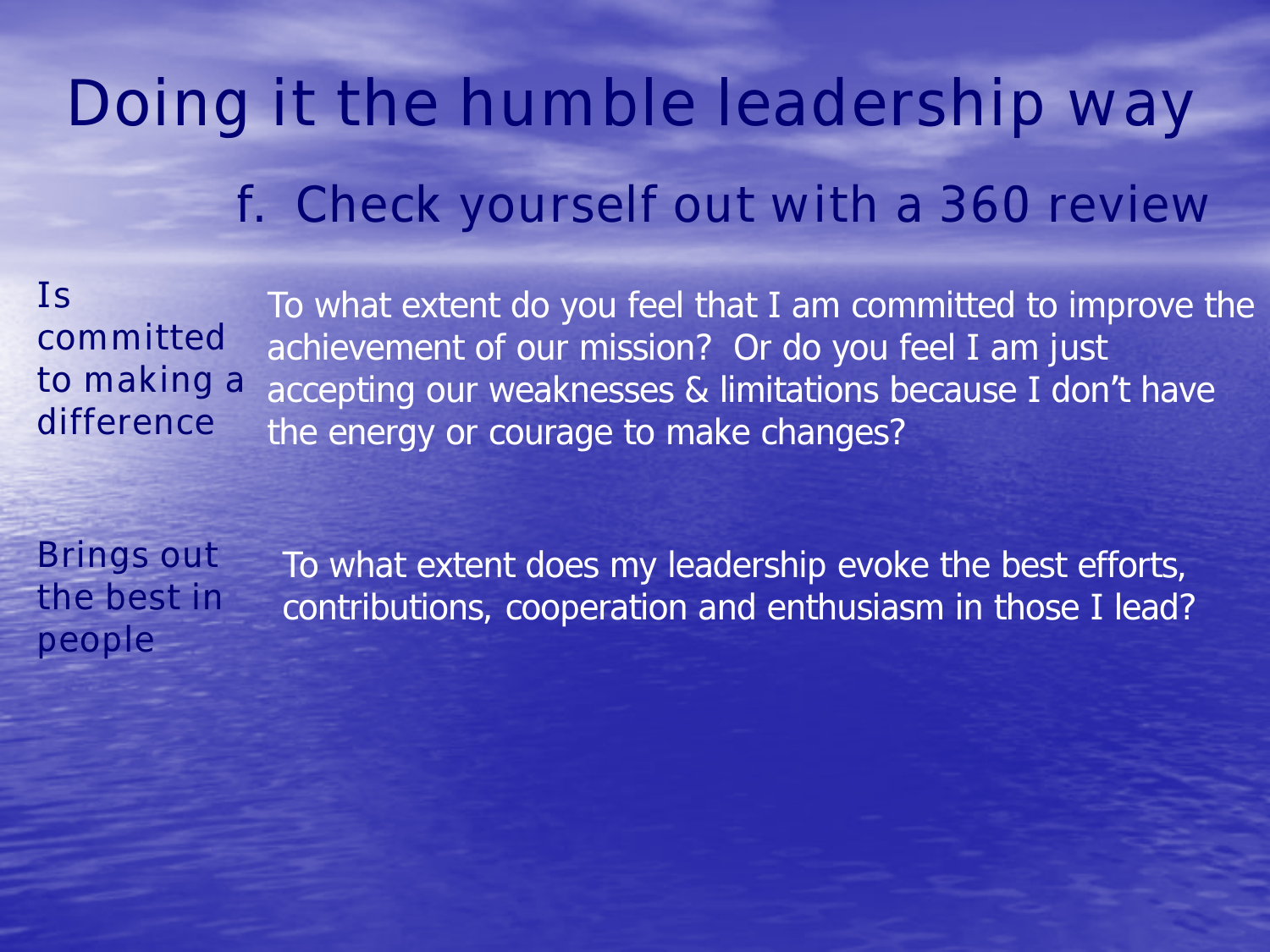

Doing it the humble leadership way
f.  Check yourself out with a 360 review
Is committed to making a difference
To what extent do you feel that I am committed to improve the achievement of our mission?  Or do you feel I am just accepting our weaknesses & limitations because I don’t have the energy or courage to make changes?
Brings out the best in people
To what extent does my leadership evoke the best efforts, contributions, cooperation and enthusiasm in those I lead?